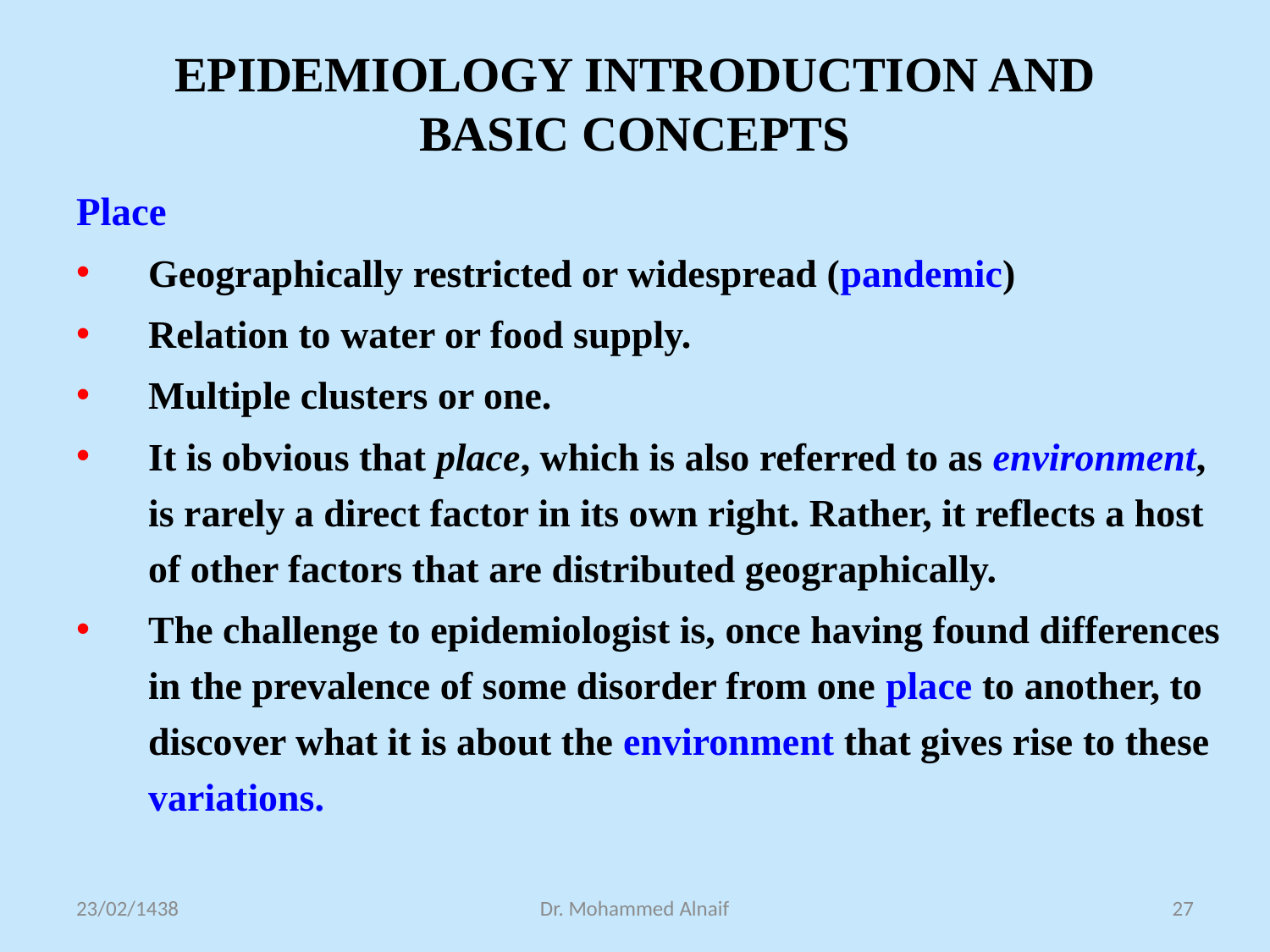

# EPIDEMIOLOGY INTRODUCTION AND BASIC CONCEPTS
Place
Geographically restricted or widespread (pandemic)
Relation to water or food supply.
Multiple clusters or one.
It is obvious that place, which is also referred to as environment, is rarely a direct factor in its own right. Rather, it reflects a host of other factors that are distributed geographically.
The challenge to epidemiologist is, once having found differences in the prevalence of some disorder from one place to another, to discover what it is about the environment that gives rise to these variations.
23/02/1438
Dr. Mohammed Alnaif
27